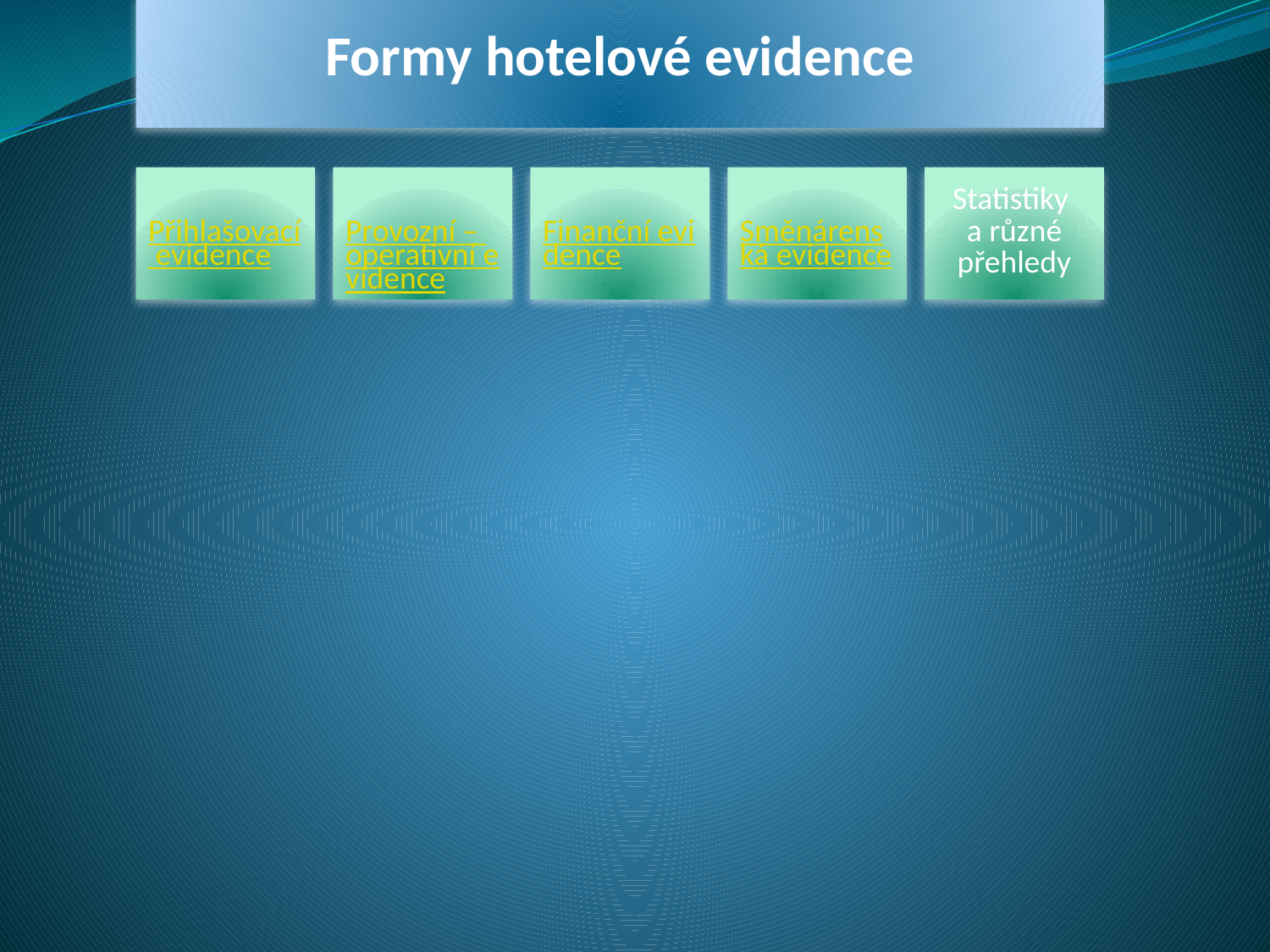

Formy hotelové evidence
Přihlašovací evidence
Provozní – operativní evidence
Finanční evidence
Statistiky
a různé přehledy
Směnárenská evidence